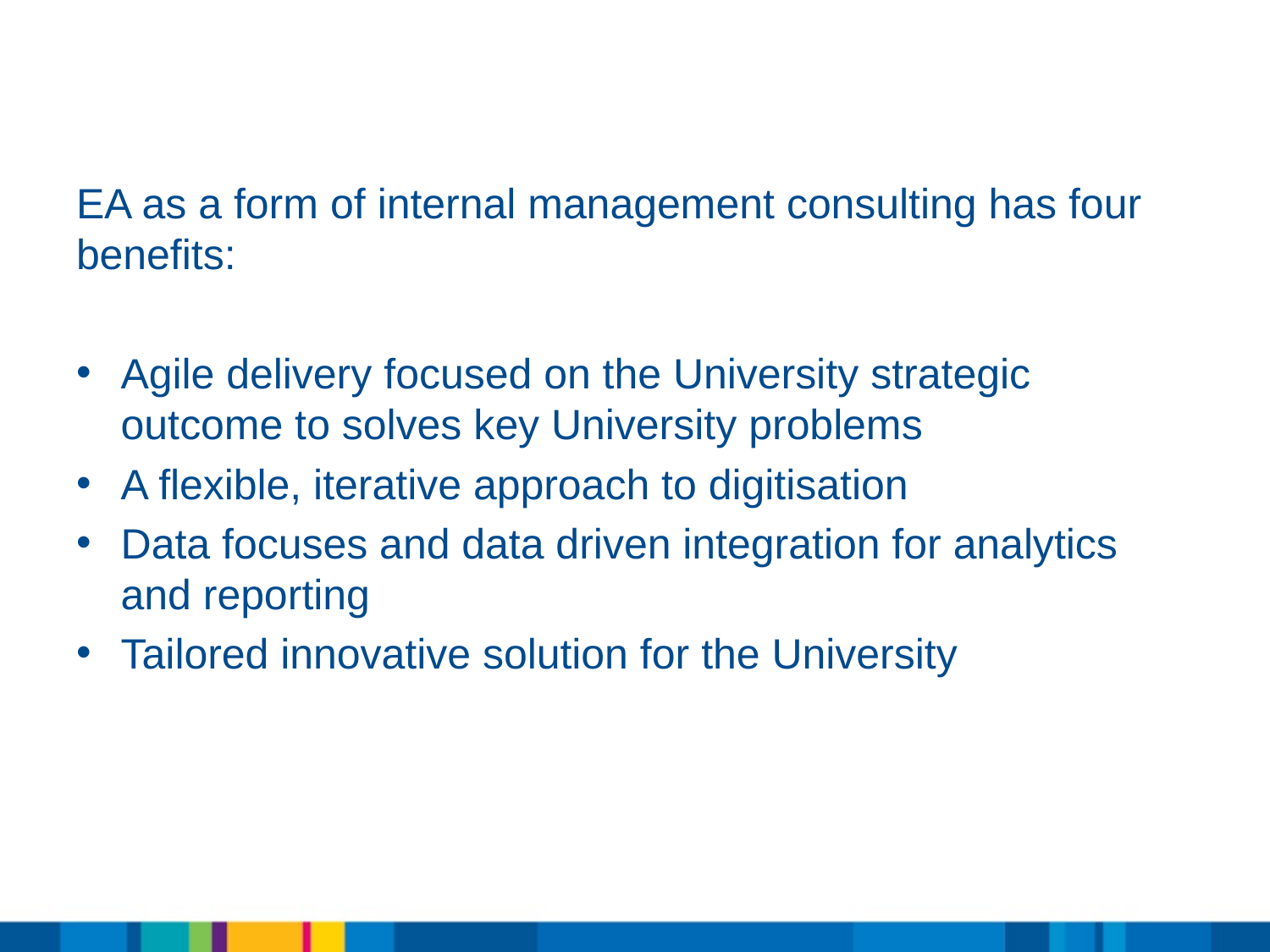

EA as a form of internal management consulting has four benefits:

Agile delivery focused on the University strategic outcome to solves key University problems
A flexible, iterative approach to digitisation
Data focuses and data driven integration for analytics and reporting
Tailored innovative solution for the University